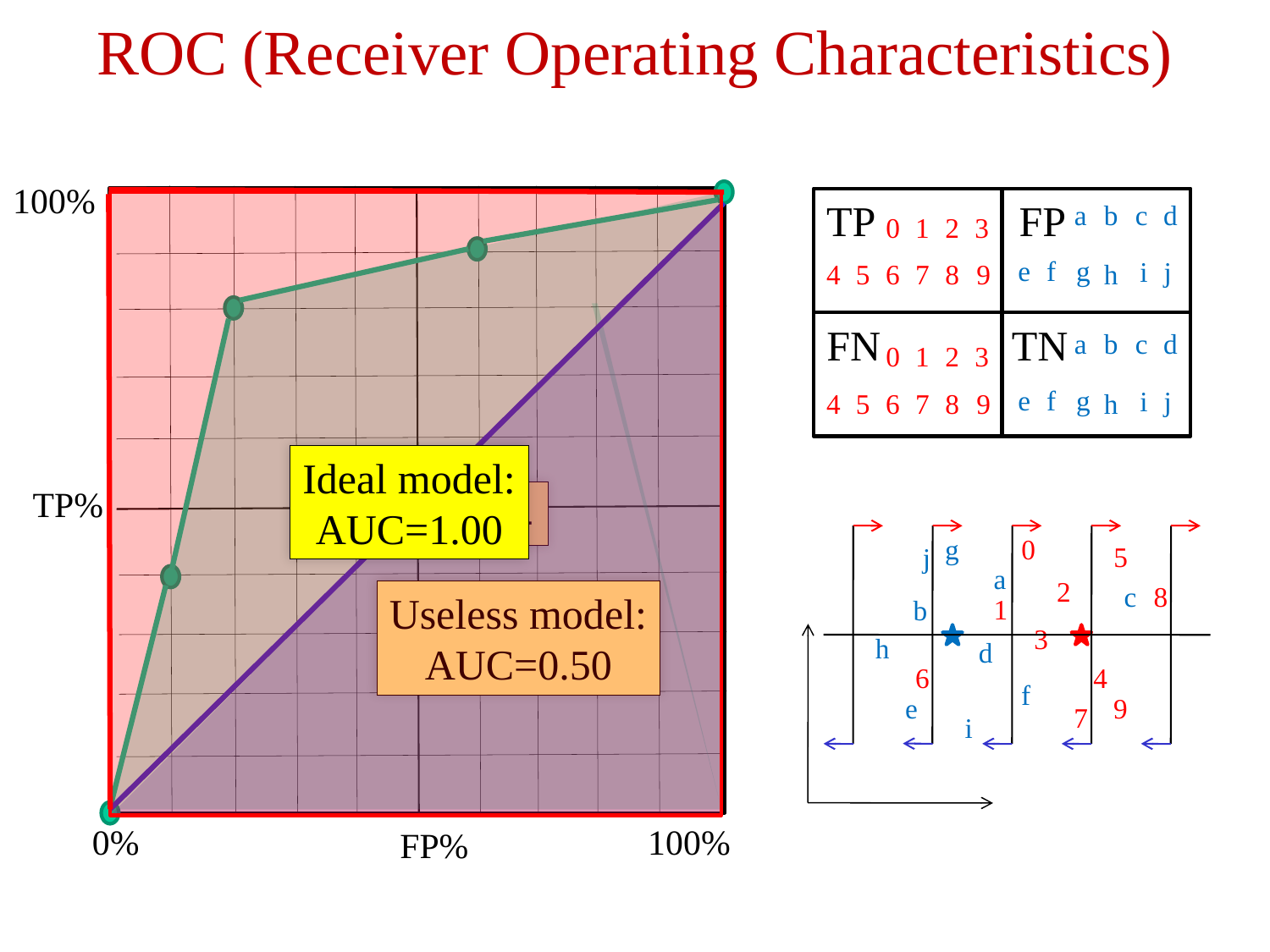

# ROC (Receiver Operating Characteristics)
100%

TP
FP
a
b
c
d

0
1
2
3

e
f
g
i
j
4
5
6
7
8
9
h

FN
TN
a
b
c
d
0
1
2
3
e
f
g
i
j
4
5
6
7
8
9
h
Ideal model:
AUC=1.00
TP%
AUC=0.84
g
0
5
j
a
2
c
8
1
b
3
h
d
6
4
f
e
9
7
i

Useless model:
AUC=0.50

0%
100%
FP%